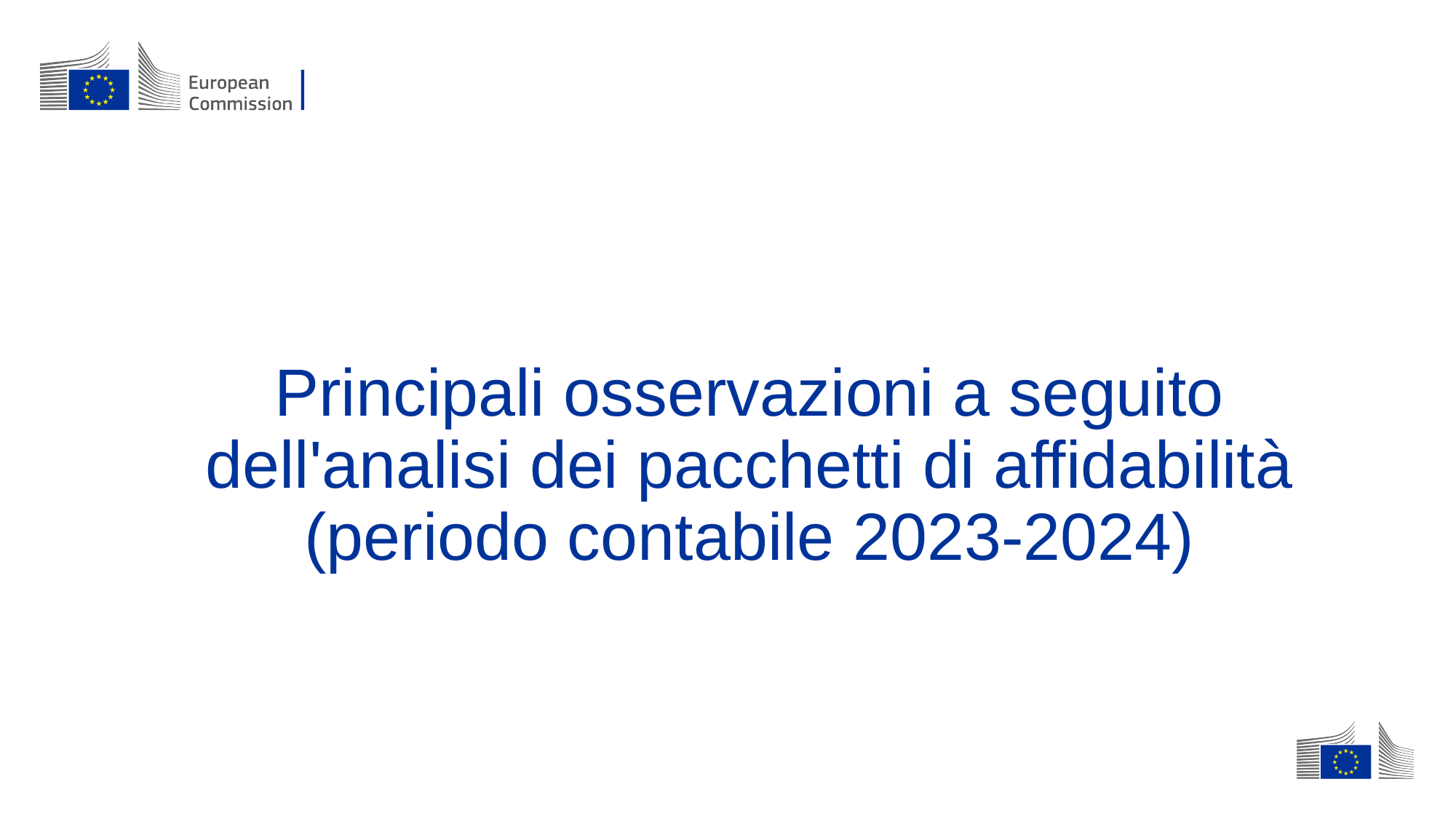

# Principali osservazioni a seguito dell'analisi dei pacchetti di affidabilità (periodo contabile 2023-2024)